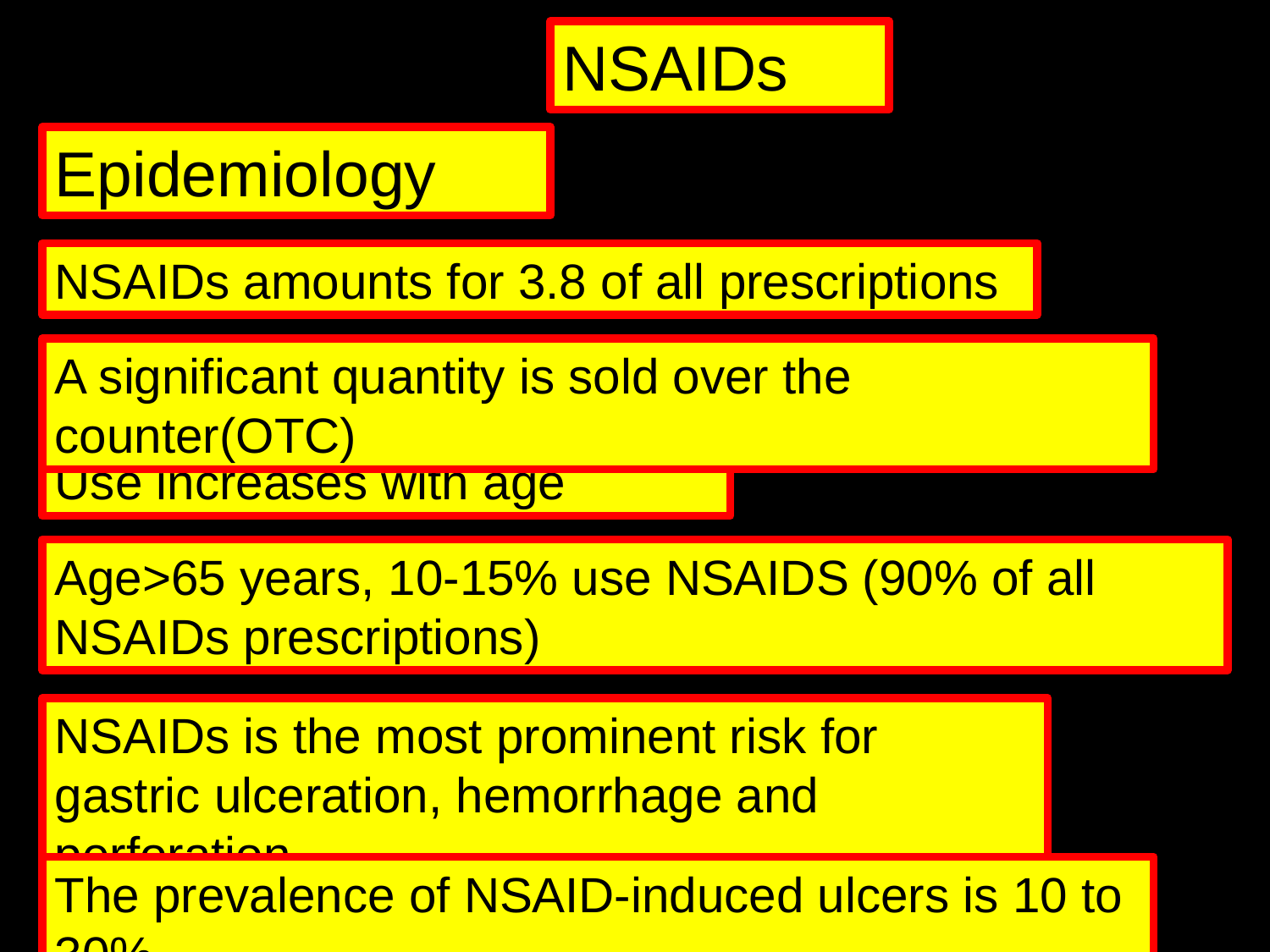

NSAIDs
Epidemiology
NSAIDs amounts for 3.8 of all prescriptions
A significant quantity is sold over the counter(OTC)
Use increases with age
Age>65 years, 10-15% use NSAIDS (90% of all NSAIDs prescriptions)
NSAIDs is the most prominent risk for gastric ulceration, hemorrhage and perforation
The prevalence of NSAID-induced ulcers is 10 to 30%